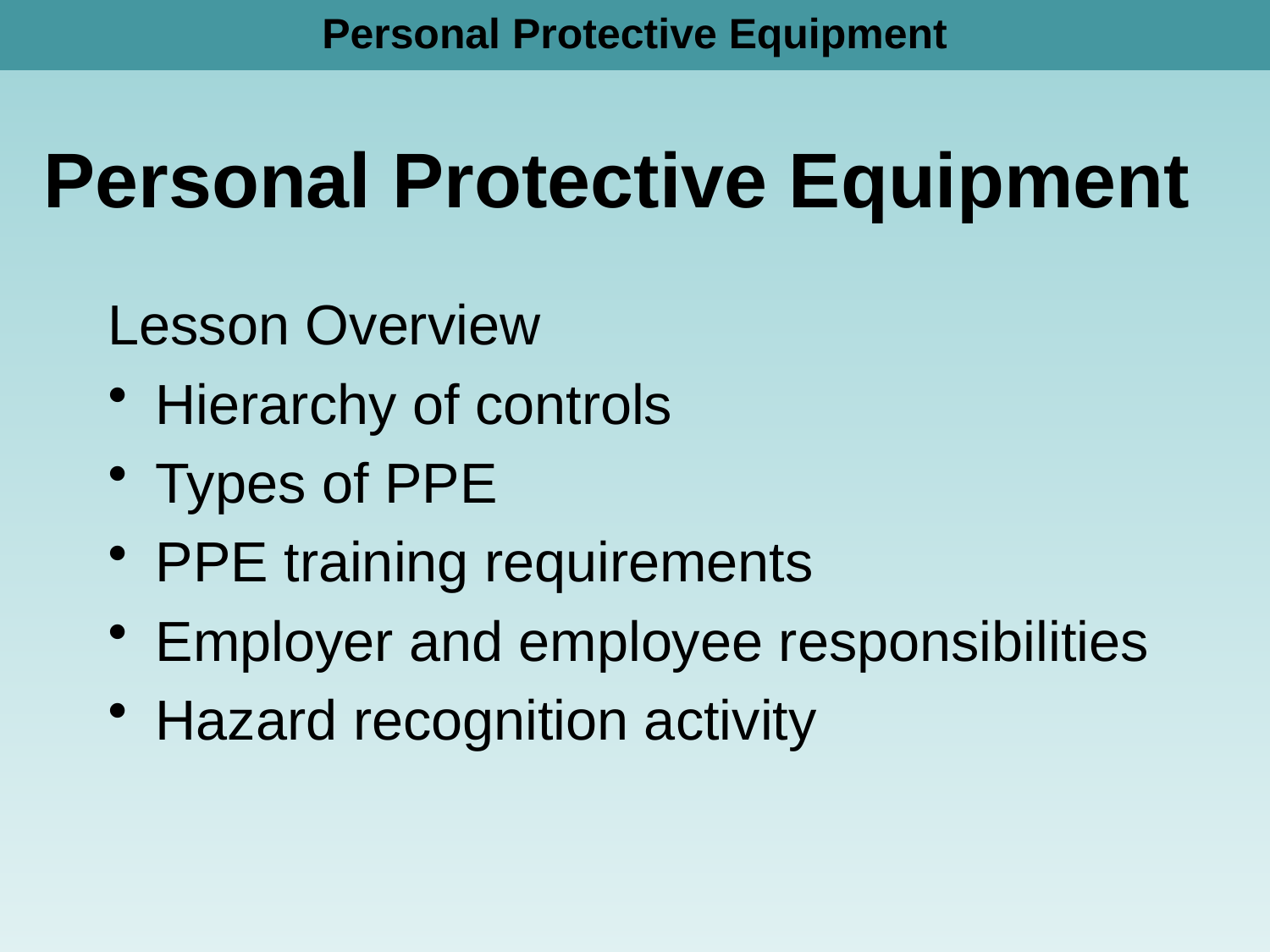

Personal Protective Equipment
# Personal Protective Equipment
Lesson Overview
Hierarchy of controls
Types of PPE
PPE training requirements
Employer and employee responsibilities
Hazard recognition activity